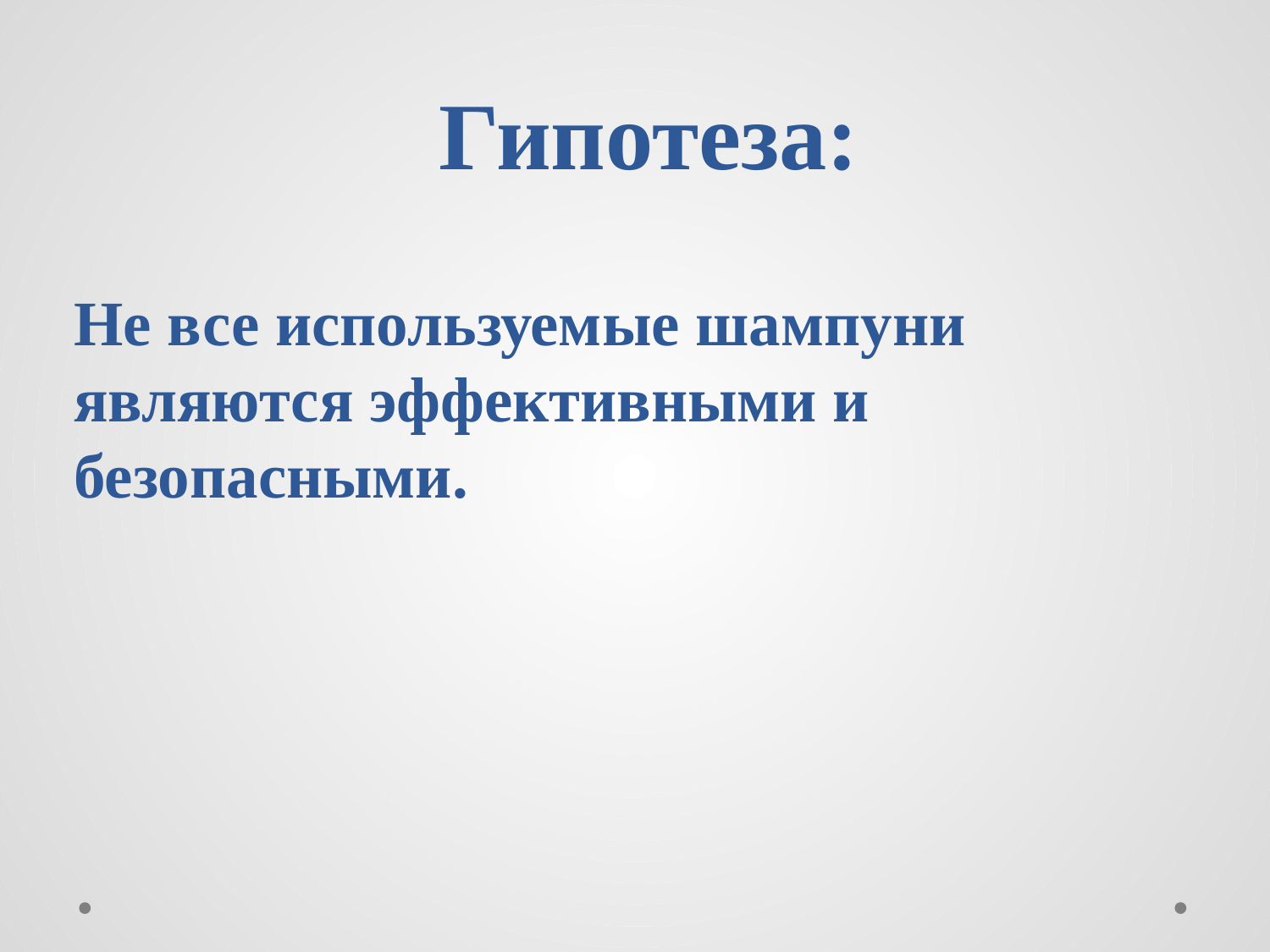

# Гипотеза:
Не все используемые шампуни являются эффективными и безопасными.